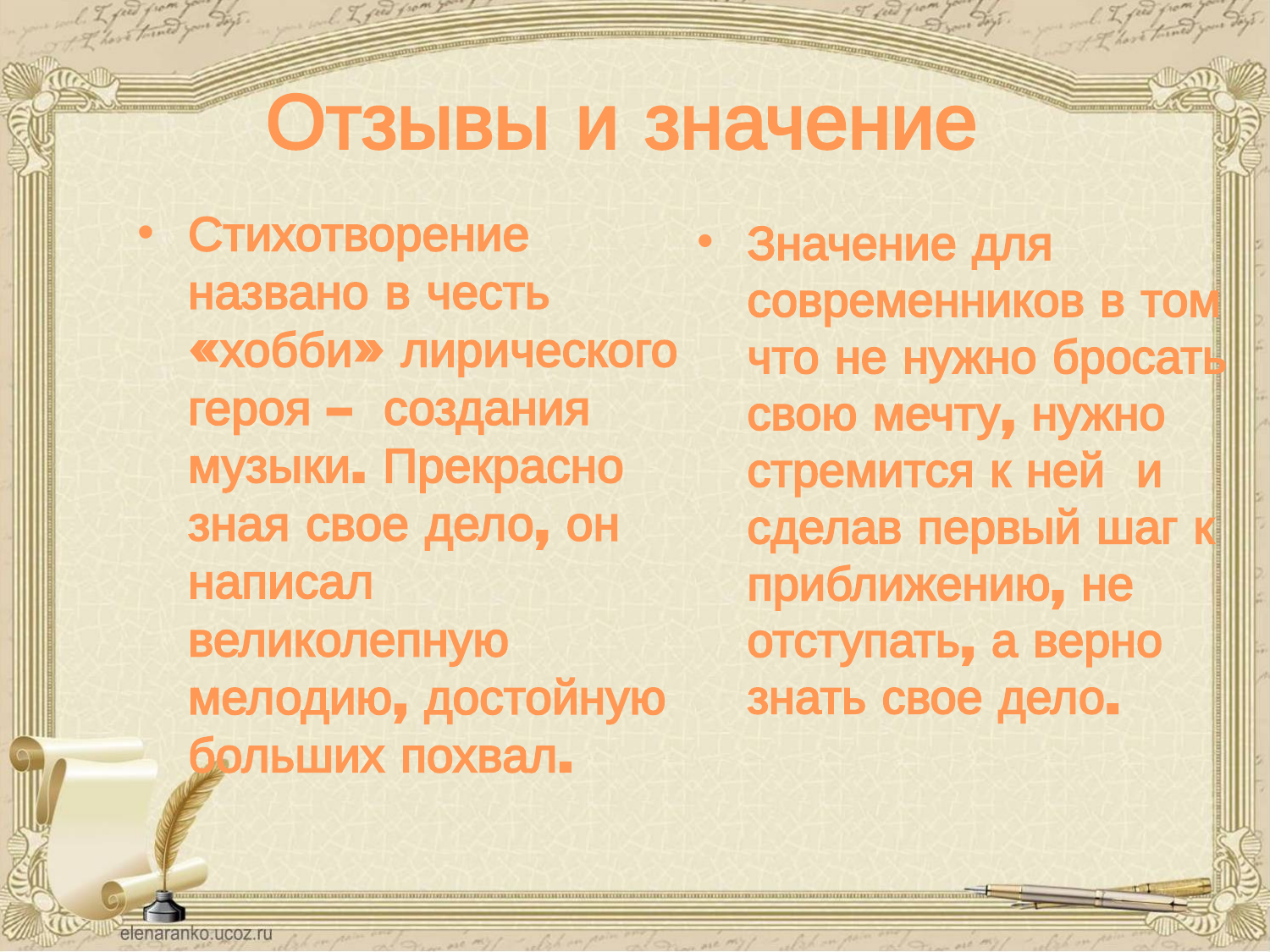

# Отзывы и значение
Стихотворение названо в честь «хобби» лирического героя –  создания музыки. Прекрасно зная свое дело, он написал великолепную мелодию, достойную больших похвал.
Значение для современников в том что не нужно бросать свою мечту, нужно стремится к ней  и сделав первый шаг к приближению, не отступать, а верно знать свое дело.